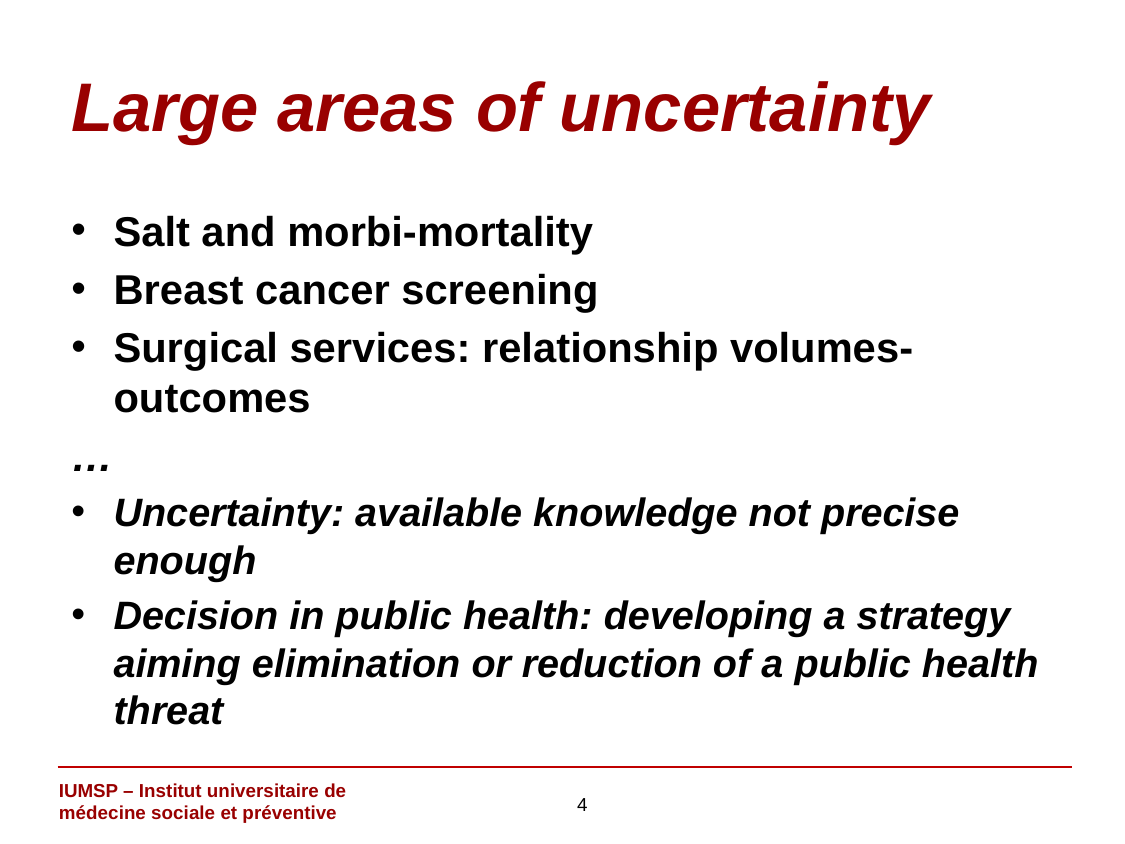

# Large areas of uncertainty
Salt and morbi-mortality
Breast cancer screening
Surgical services: relationship volumes- outcomes
…
Uncertainty: available knowledge not precise enough
Decision in public health: developing a strategy aiming elimination or reduction of a public health threat
4